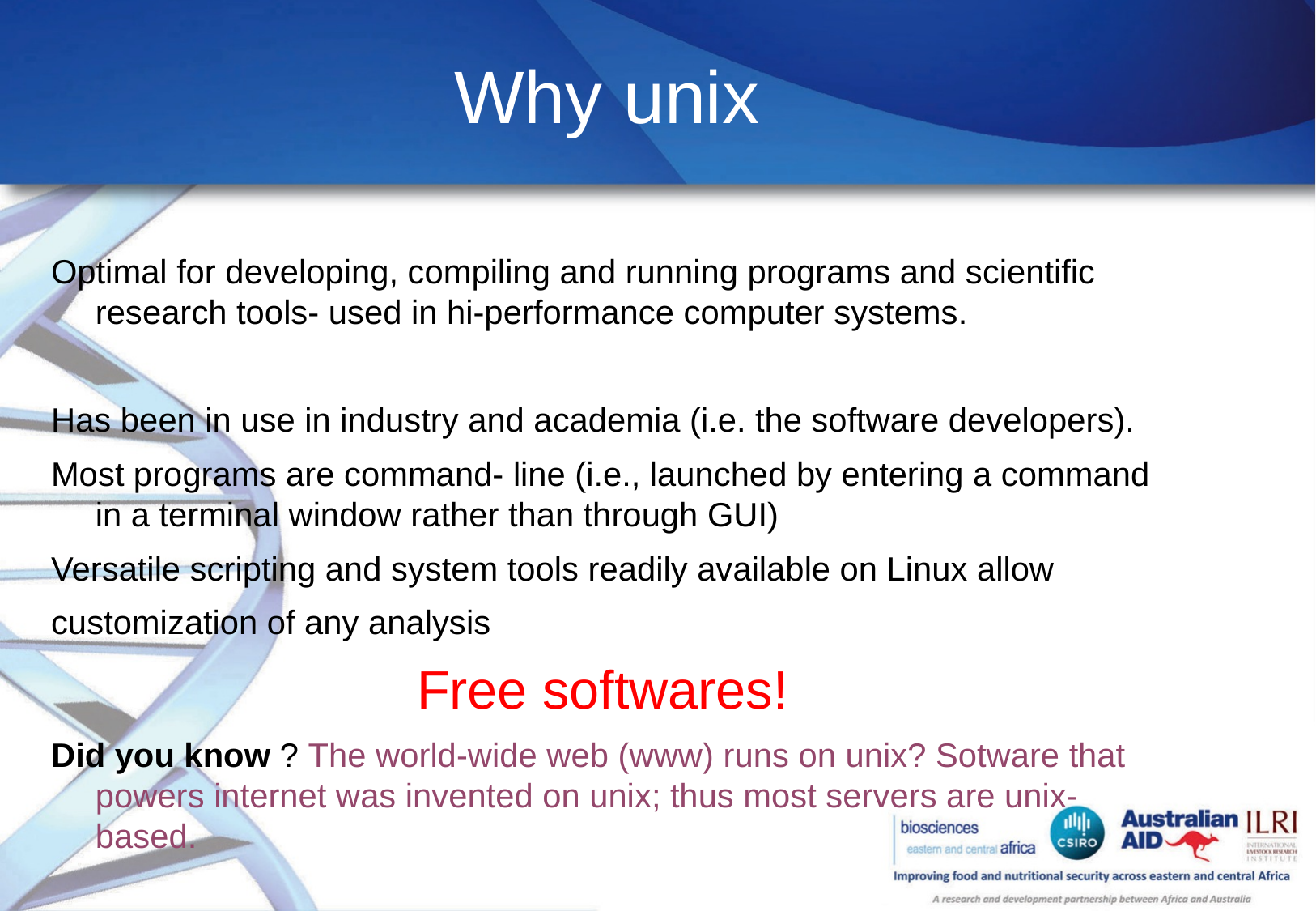

Why unix
Optimal for developing, compiling and running programs and scientific research tools- used in hi-performance computer systems.

Has been in use in industry and academia (i.e. the software developers).
Most programs are command- line (i.e., launched by entering a command in a terminal window rather than through GUI)
Versatile scripting and system tools readily available on Linux allow
customization of any analysis
Free softwares!
Did you know ? The world-wide web (www) runs on unix? Sotware that powers internet was invented on unix; thus most servers are unix-based.